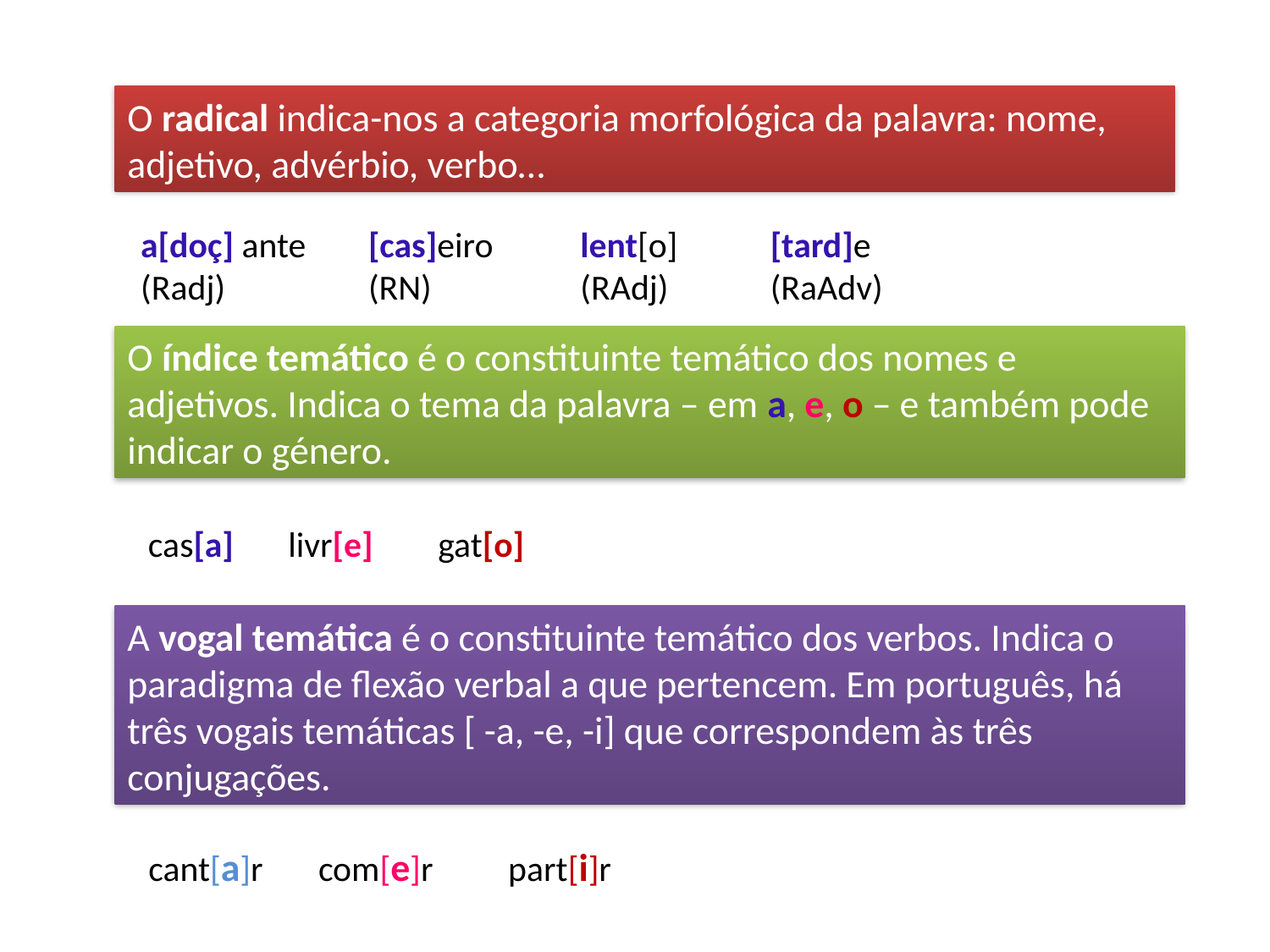

O radical indica-nos a categoria morfológica da palavra: nome, adjetivo, advérbio, verbo…
a[doç] ante
(Radj)
[cas]eiro
(RN)
lent[o]
(RAdj)
[tard]e
(RaAdv)
O índice temático é o constituinte temático dos nomes e adjetivos. Indica o tema da palavra – em a, e, o – e também pode indicar o género.
cas[a]
livr[e]
gat[o]
A vogal temática é o constituinte temático dos verbos. Indica o paradigma de flexão verbal a que pertencem. Em português, há três vogais temáticas [ -a, -e, -i] que correspondem às três conjugações.
cant[a]r
com[e]r
part[i]r